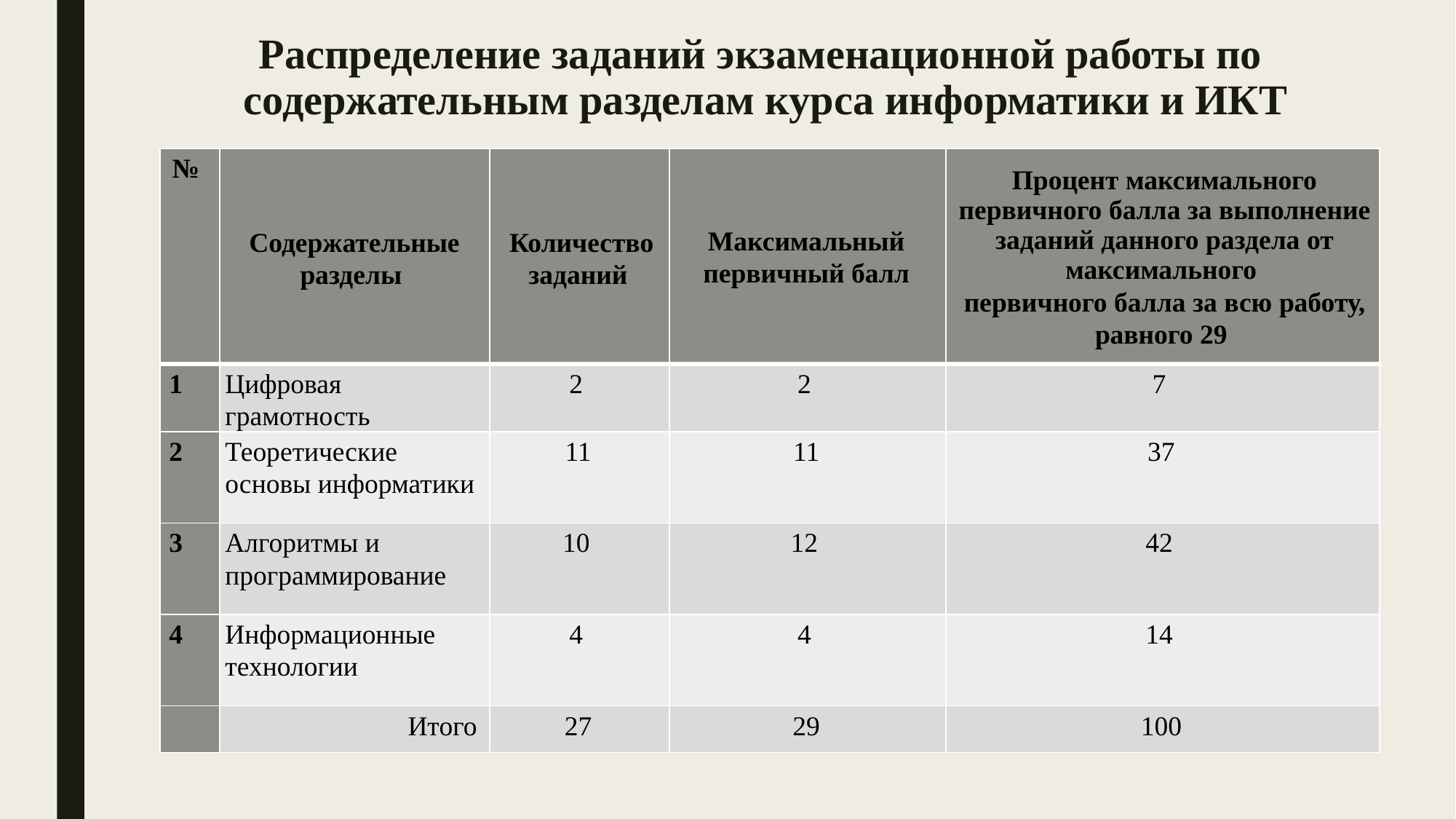

# Распределение заданий экзаменационной работы по  содержательным разделам курса информатики и ИКТ
| № | Содержательные разделы | Количество заданий | Максимальный первичный балл | Процент максимального первичного балла за выполнение заданий данного раздела от максимального первичного балла за всю работу, равного 29 |
| --- | --- | --- | --- | --- |
| 1 | Цифровая грамотность | 2 | 2 | 7 |
| 2 | Теоретические основы информатики | 11 | 11 | 37 |
| 3 | Алгоритмы и программирование | 10 | 12 | 42 |
| 4 | Информационные технологии | 4 | 4 | 14 |
|  | Итого | 27 | 29 | 100 |